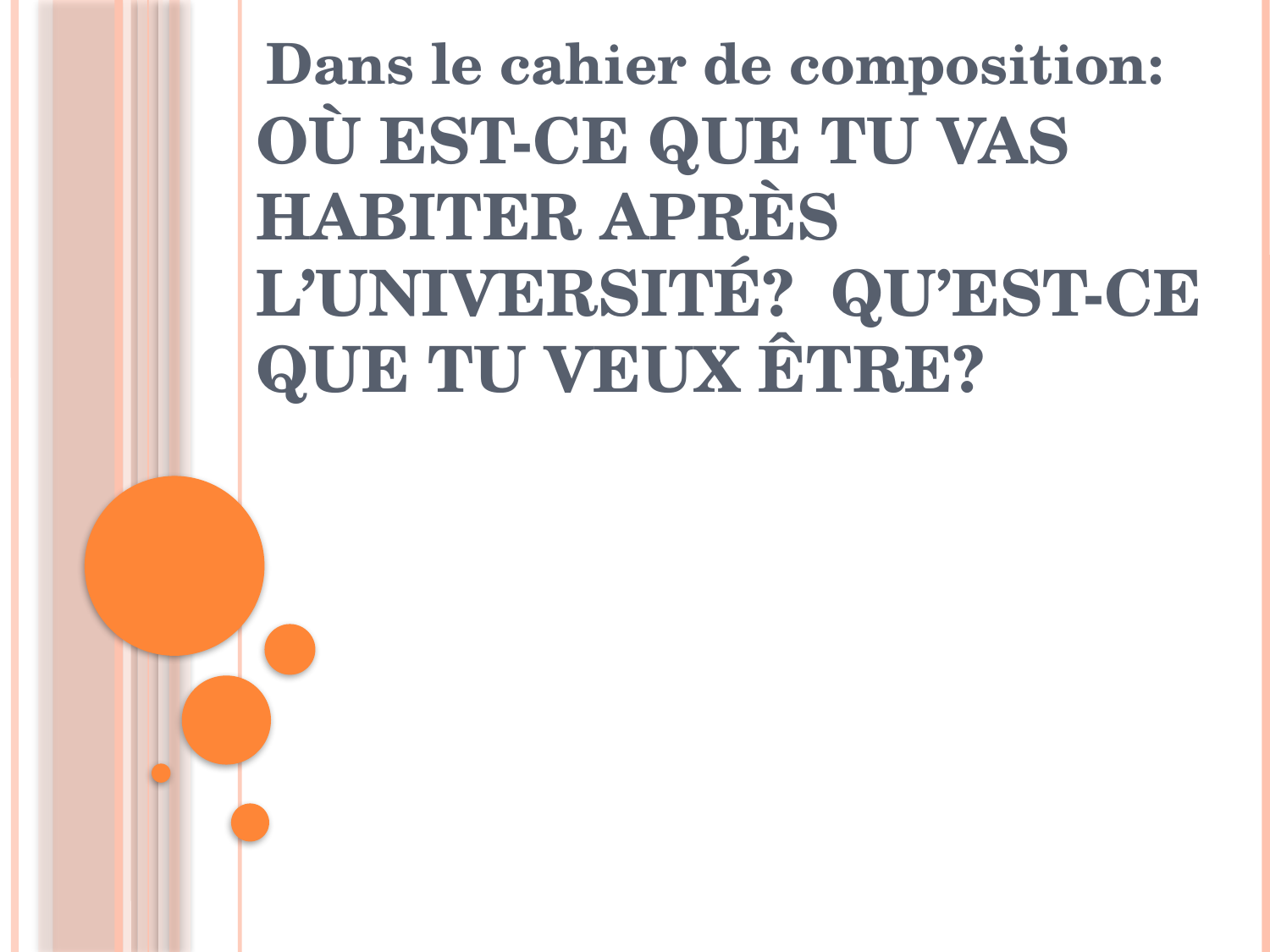

Dans le cahier de composition:
# Où est-ce que tu vas habiter après l’université?  Qu’est-ce que tu veux être?